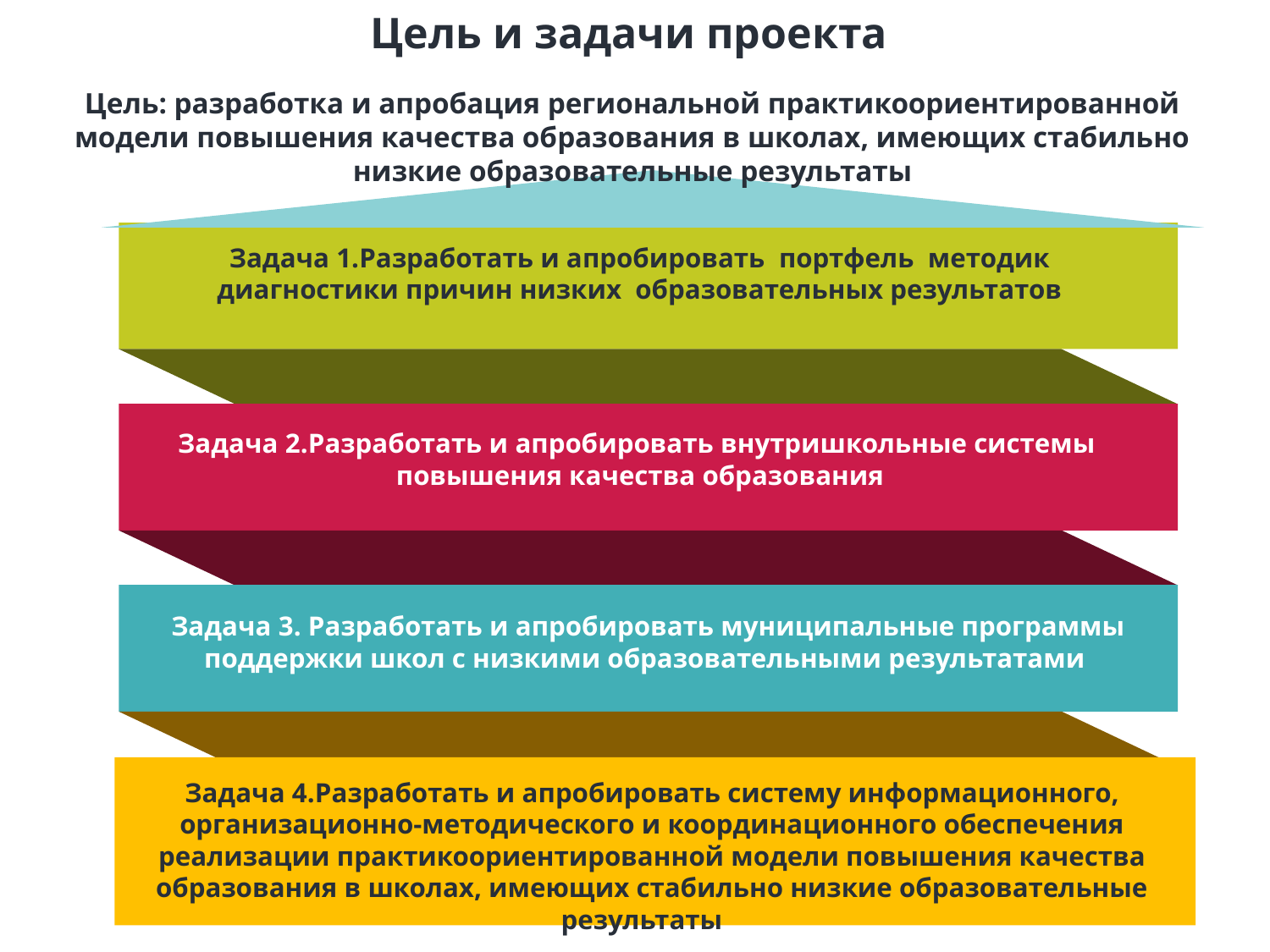

Цель и задачи проекта
Цель: разработка и апробация региональной практикоориентированной модели повышения качества образования в школах, имеющих стабильно низкие образовательные результаты

Задача 1.Разработать и апробировать  портфель  методик диагностики причин низких  образовательных результатов
Задача 2.Разработать и апробировать внутришкольные системы  повышения качества образования
Задача 3. Разработать и апробировать муниципальные программы поддержки школ с низкими образовательными результатами

Задача 4.Разработать и апробировать систему информационного, организационно-методического и координационного обеспечения реализации практикоориентированной модели повышения качества образования в школах, имеющих стабильно низкие образовательные результаты